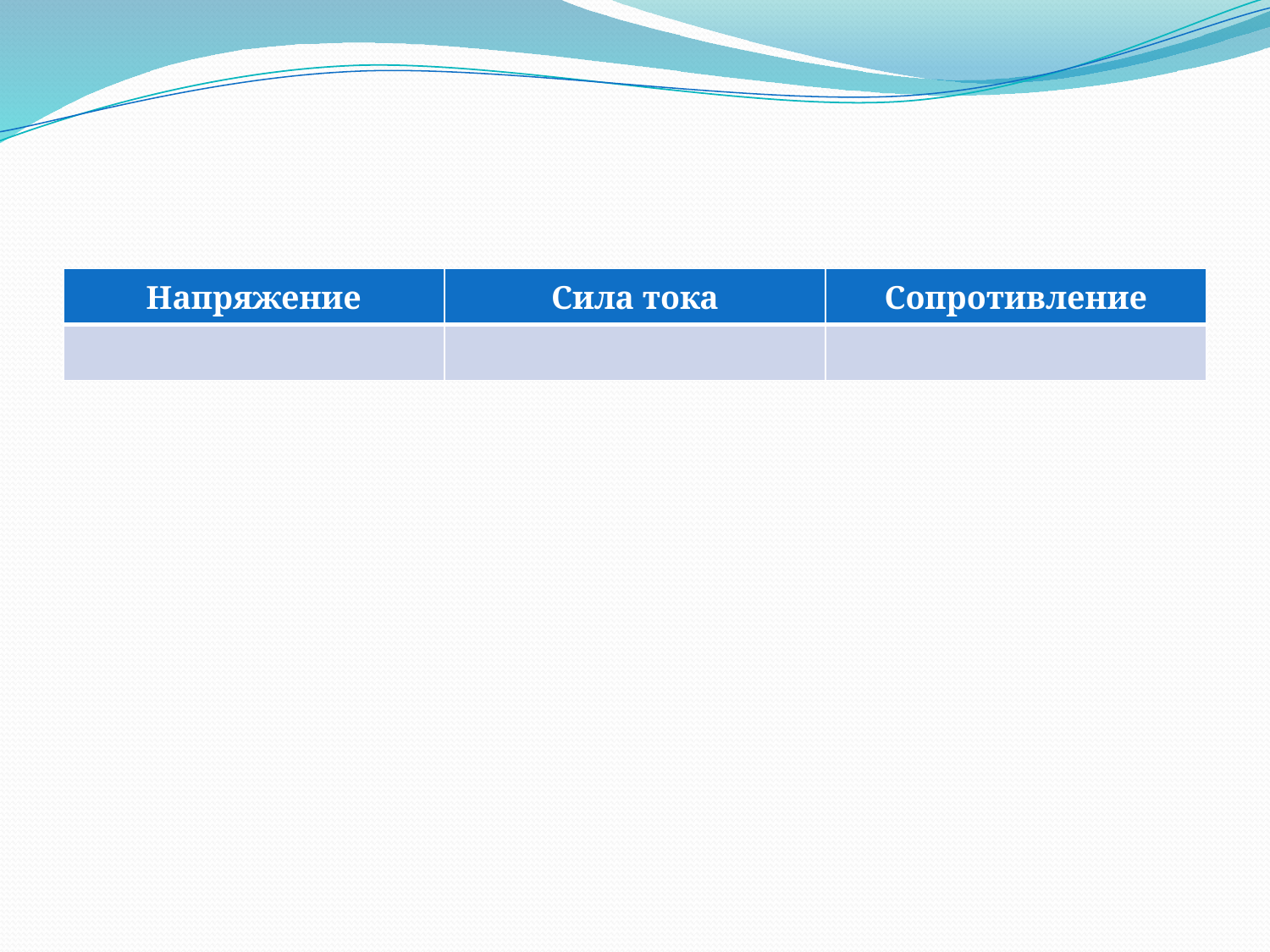

| Напряжение | Сила тока | Сопротивление |
| --- | --- | --- |
|  |  |  |